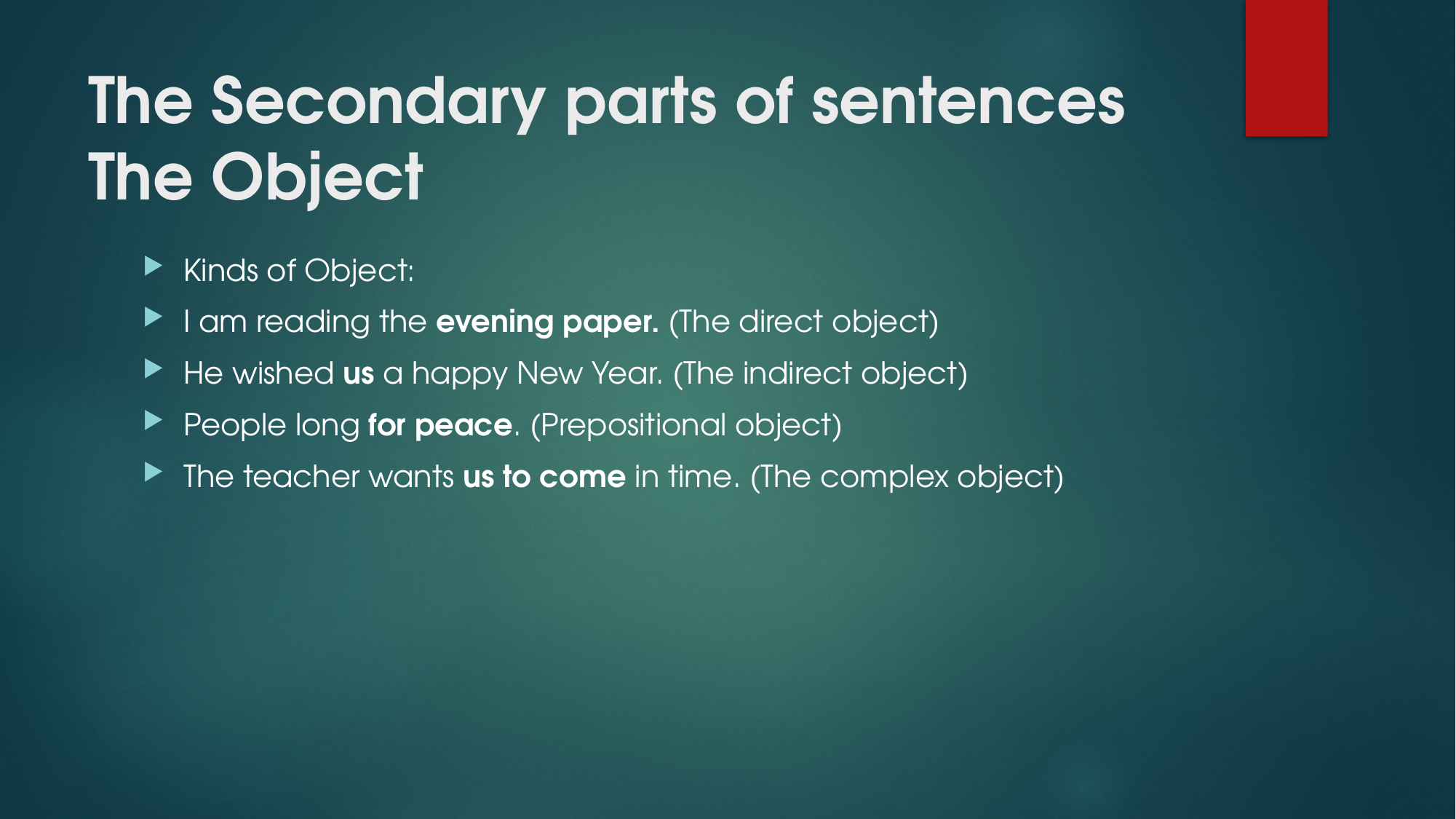

# The Secondary parts of sentences The Object
Kinds of Object:
I am reading the evening paper. (The direct object)
He wished us a happy New Year. (The indirect object)
People long for peace. (Prepositional object)
The teacher wants us to come in time. (The complex object)